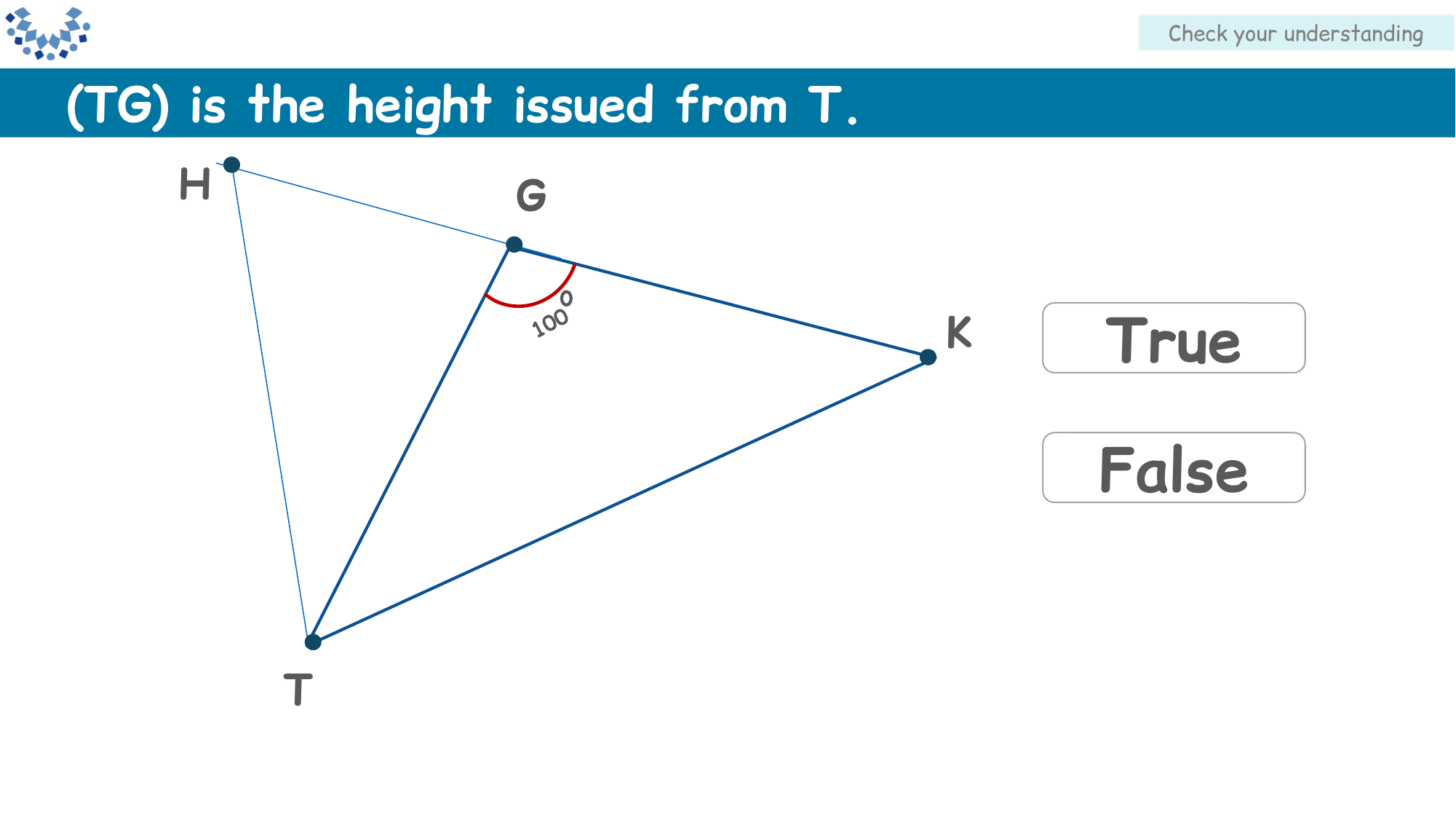

Check your understanding
(TG) is the height issued from T.
H

G

100

K
True

False

T